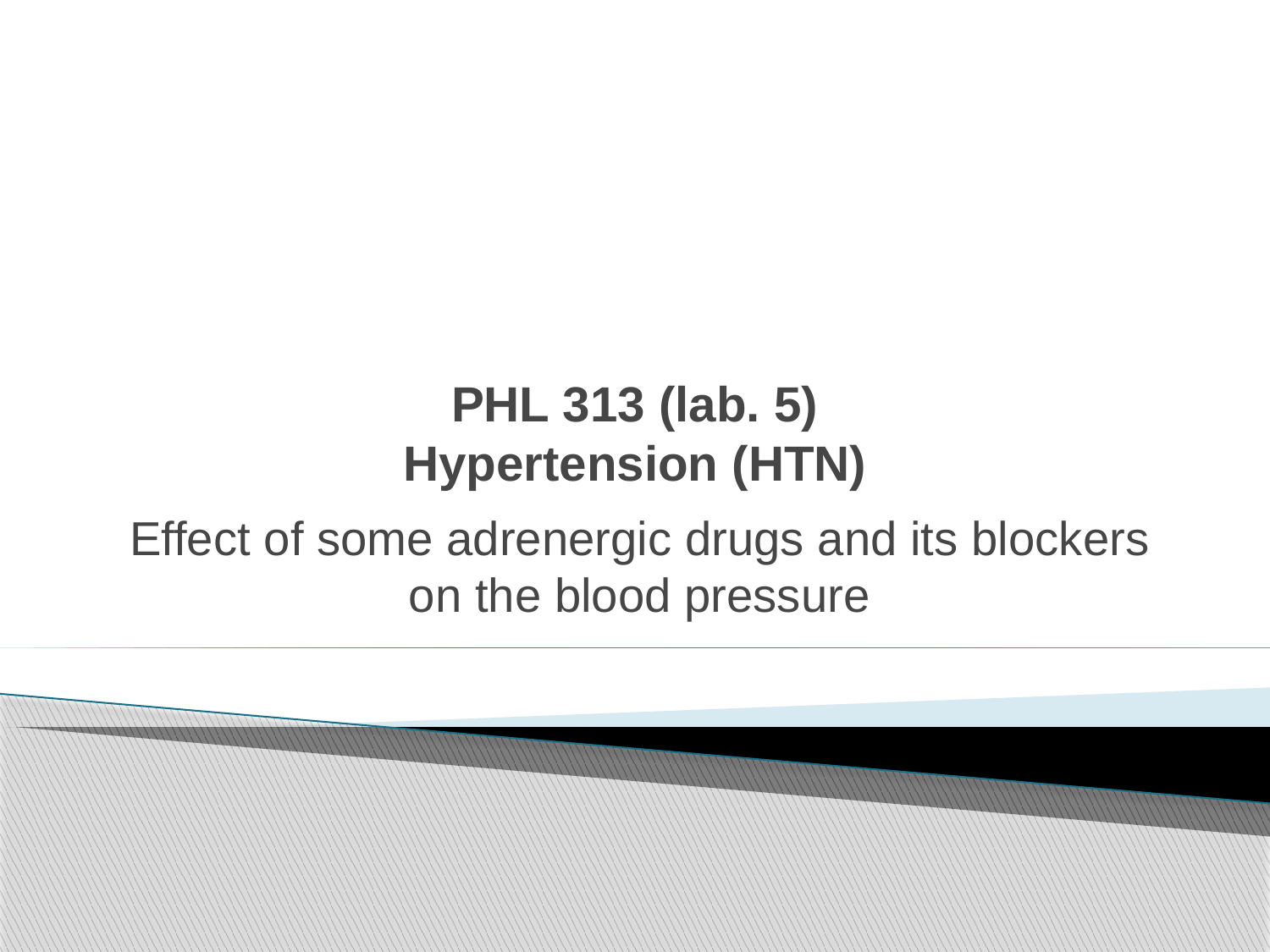

# PHL 313 (lab. 5) Hypertension (HTN)
Effect of some adrenergic drugs and its blockers on the blood pressure